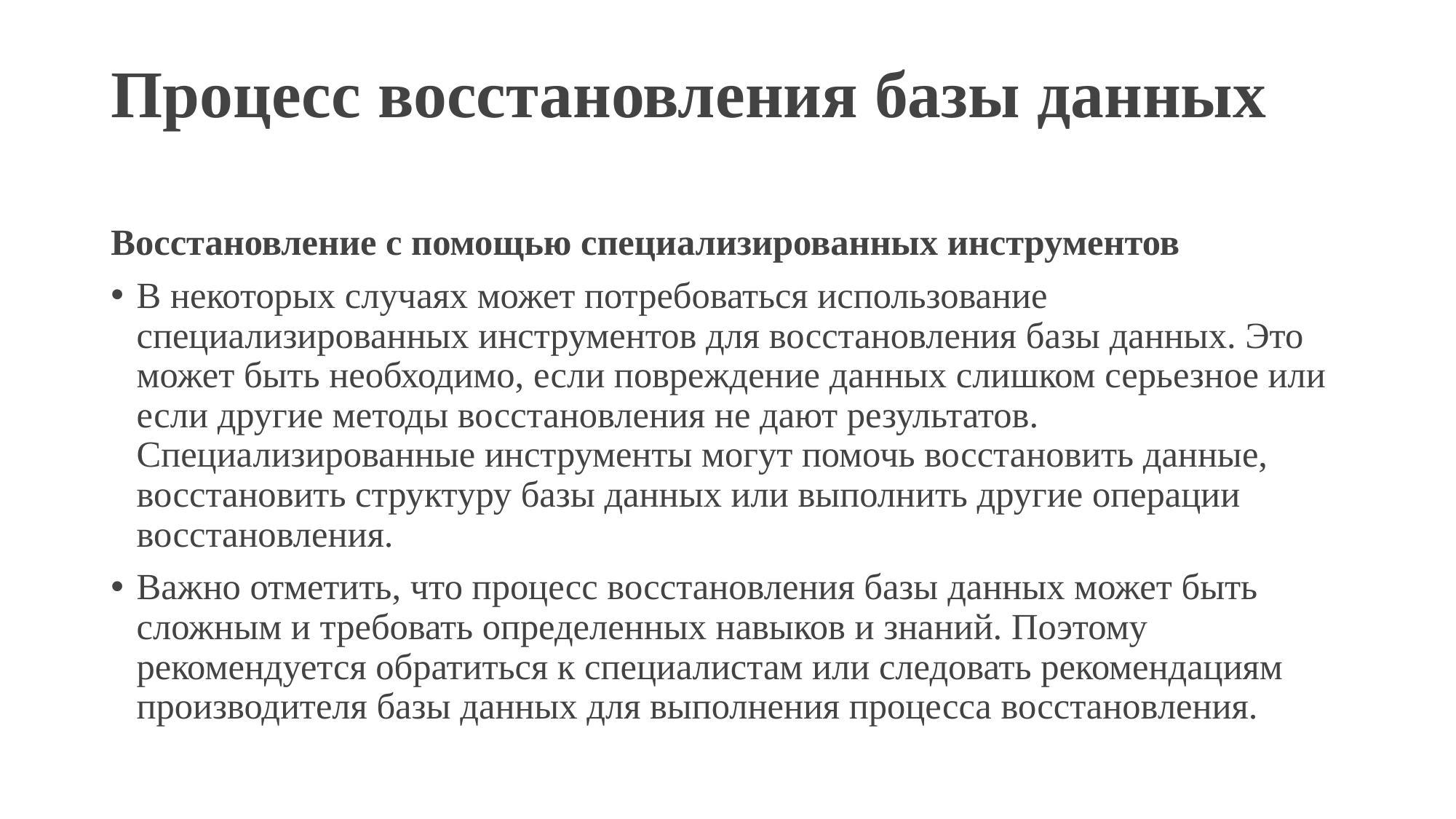

# Процесс восстановления базы данных
Восстановление с помощью специализированных инструментов
В некоторых случаях может потребоваться использование специализированных инструментов для восстановления базы данных. Это может быть необходимо, если повреждение данных слишком серьезное или если другие методы восстановления не дают результатов. Специализированные инструменты могут помочь восстановить данные, восстановить структуру базы данных или выполнить другие операции восстановления.
Важно отметить, что процесс восстановления базы данных может быть сложным и требовать определенных навыков и знаний. Поэтому рекомендуется обратиться к специалистам или следовать рекомендациям производителя базы данных для выполнения процесса восстановления.